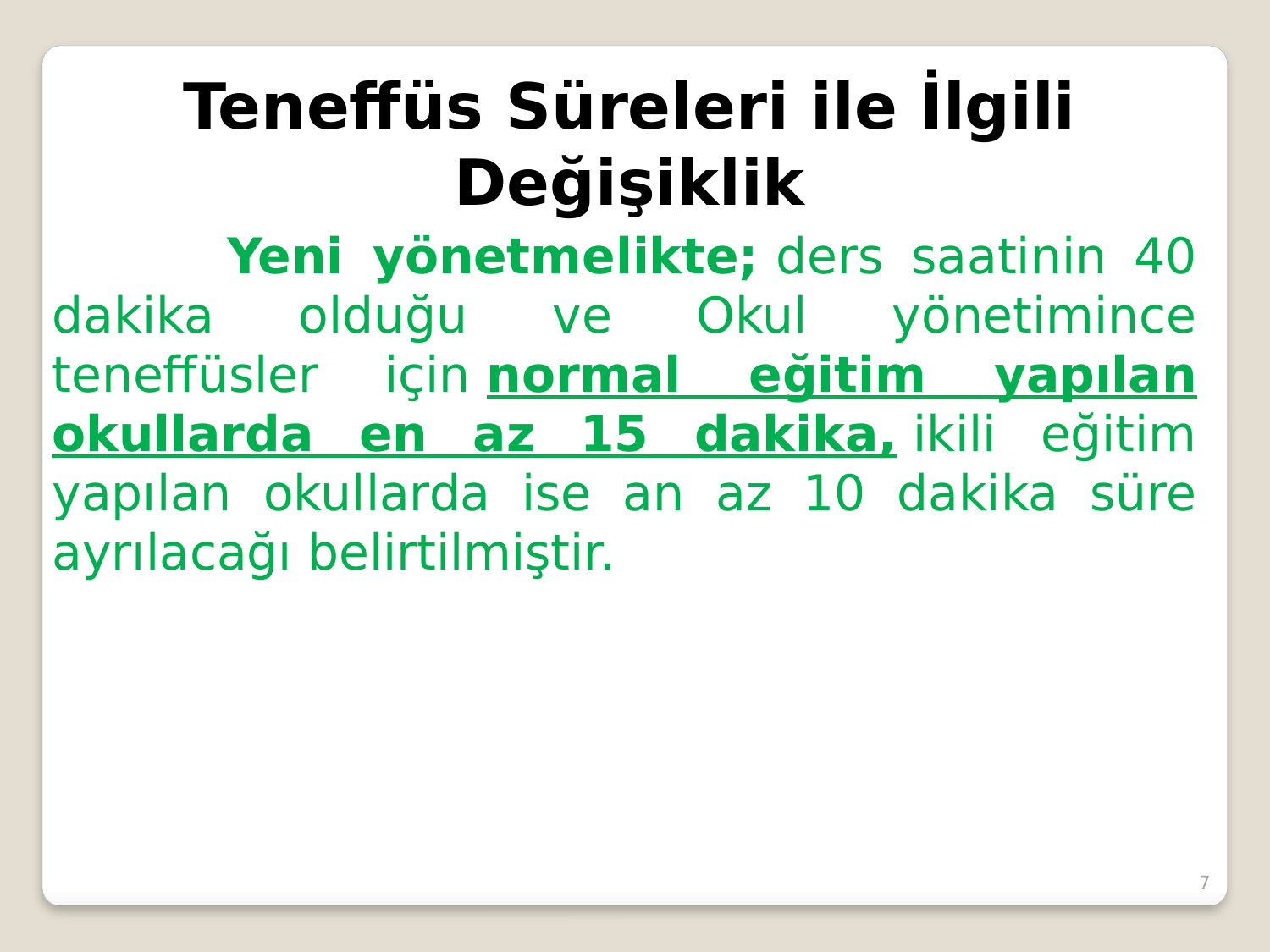

Teneffüs Süreleri ile İlgili Değişiklik

      Yeni yönetmelikte; ders saatinin 40 dakika olduğu ve Okul yönetimince teneffüsler için normal eğitim yapılan okullarda en az 15 dakika, ikili eğitim yapılan okullarda ise an az 10 dakika süre ayrılacağı belirtilmiştir.
7